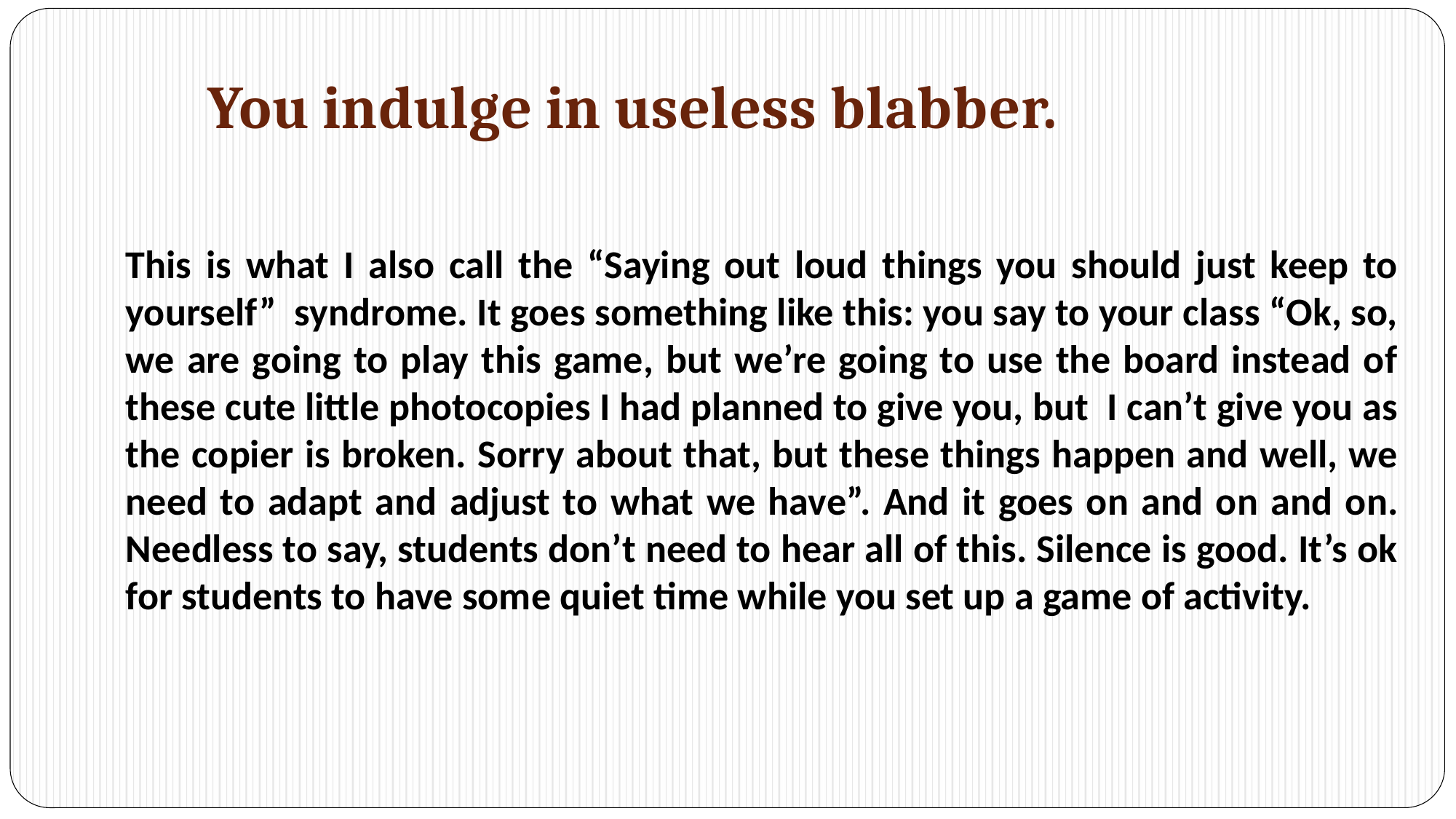

You indulge in useless blabber.
This is what I also call the “Saying out loud things you should just keep to yourself”  syndrome. It goes something like this: you say to your class “Ok, so, we are going to play this game, but we’re going to use the board instead of these cute little photocopies I had planned to give you, but  I can’t give you as the copier is broken. Sorry about that, but these things happen and well, we need to adapt and adjust to what we have”. And it goes on and on and on. Needless to say, students don’t need to hear all of this. Silence is good. It’s ok for students to have some quiet time while you set up a game of activity.